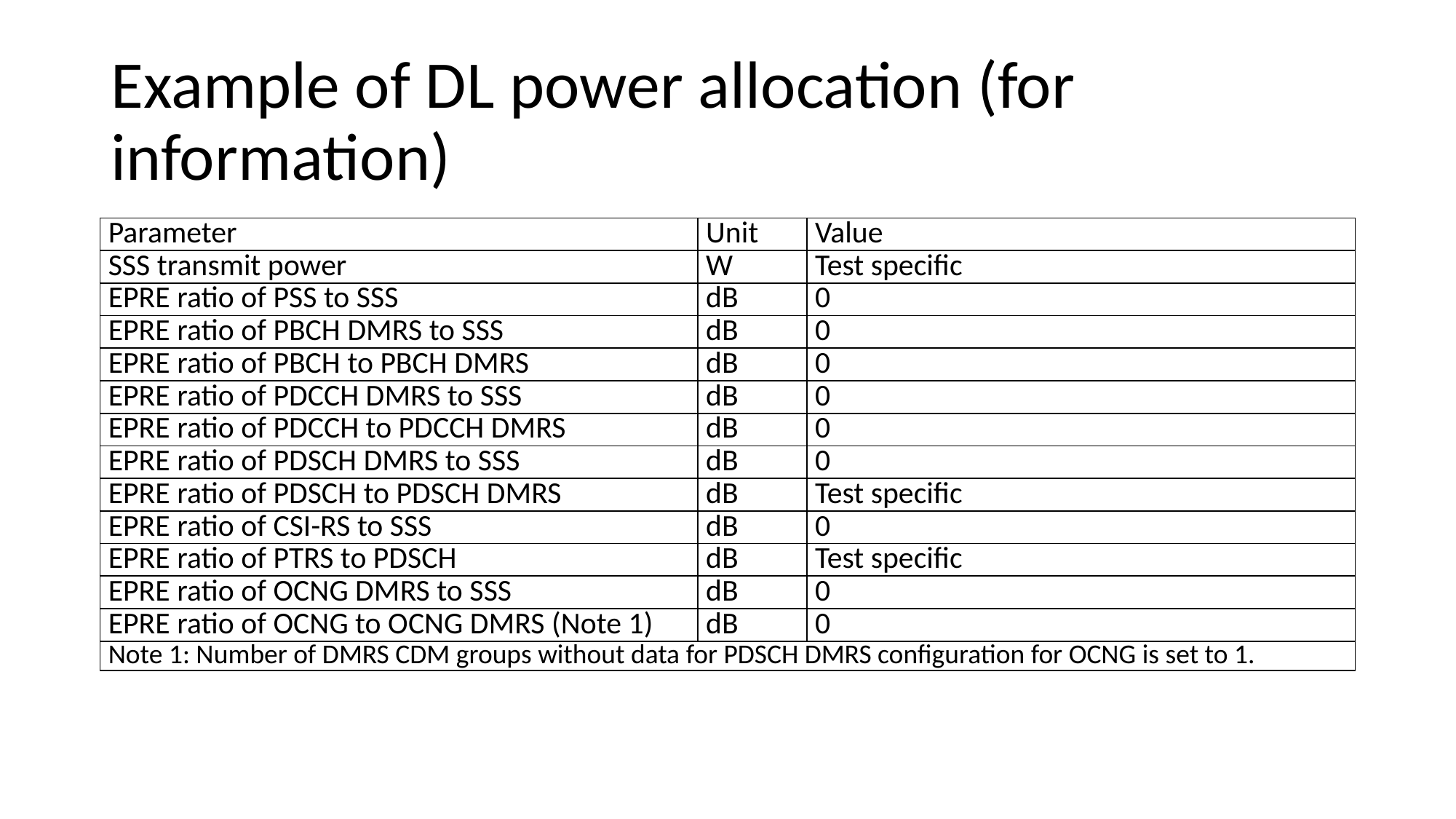

# Example of DL power allocation (for information)
| Parameter | Unit | Value |
| --- | --- | --- |
| SSS transmit power | W | Test specific |
| EPRE ratio of PSS to SSS | dB | 0 |
| EPRE ratio of PBCH DMRS to SSS | dB | 0 |
| EPRE ratio of PBCH to PBCH DMRS | dB | 0 |
| EPRE ratio of PDCCH DMRS to SSS | dB | 0 |
| EPRE ratio of PDCCH to PDCCH DMRS | dB | 0 |
| EPRE ratio of PDSCH DMRS to SSS | dB | 0 |
| EPRE ratio of PDSCH to PDSCH DMRS | dB | Test specific |
| EPRE ratio of CSI-RS to SSS | dB | 0 |
| EPRE ratio of PTRS to PDSCH | dB | Test specific |
| EPRE ratio of OCNG DMRS to SSS | dB | 0 |
| EPRE ratio of OCNG to OCNG DMRS (Note 1) | dB | 0 |
| Note 1: Number of DMRS CDM groups without data for PDSCH DMRS configuration for OCNG is set to 1. |  |  |